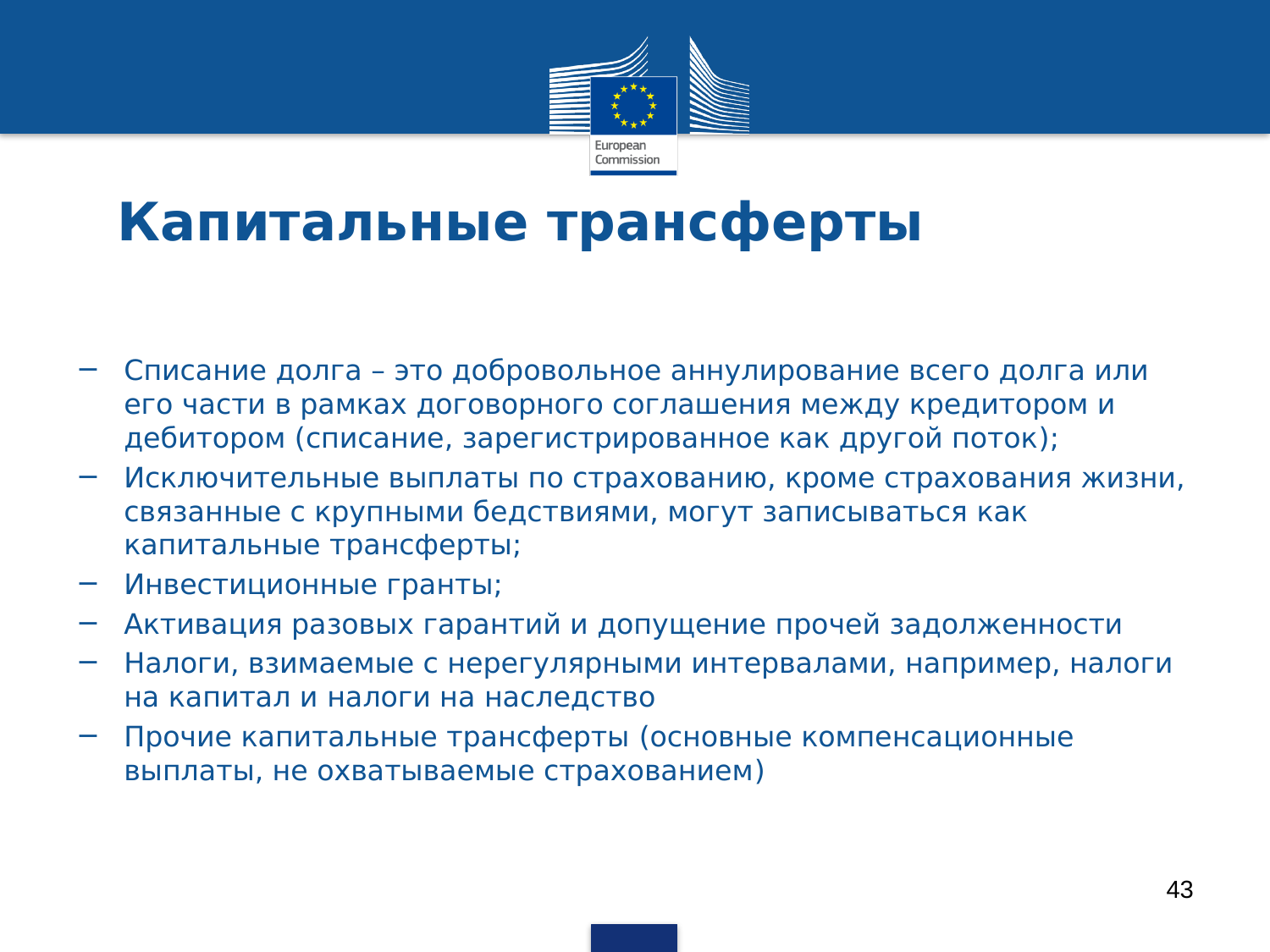

# Капитальные трансферты
Списание долга – это добровольное аннулирование всего долга или его части в рамках договорного соглашения между кредитором и дебитором (списание, зарегистрированное как другой поток);
Исключительные выплаты по страхованию, кроме страхования жизни, связанные с крупными бедствиями, могут записываться как капитальные трансферты;
Инвестиционные гранты;
Активация разовых гарантий и допущение прочей задолженности
Налоги, взимаемые с нерегулярными интервалами, например, налоги на капитал и налоги на наследство
Прочие капитальные трансферты (основные компенсационные выплаты, не охватываемые страхованием)
43